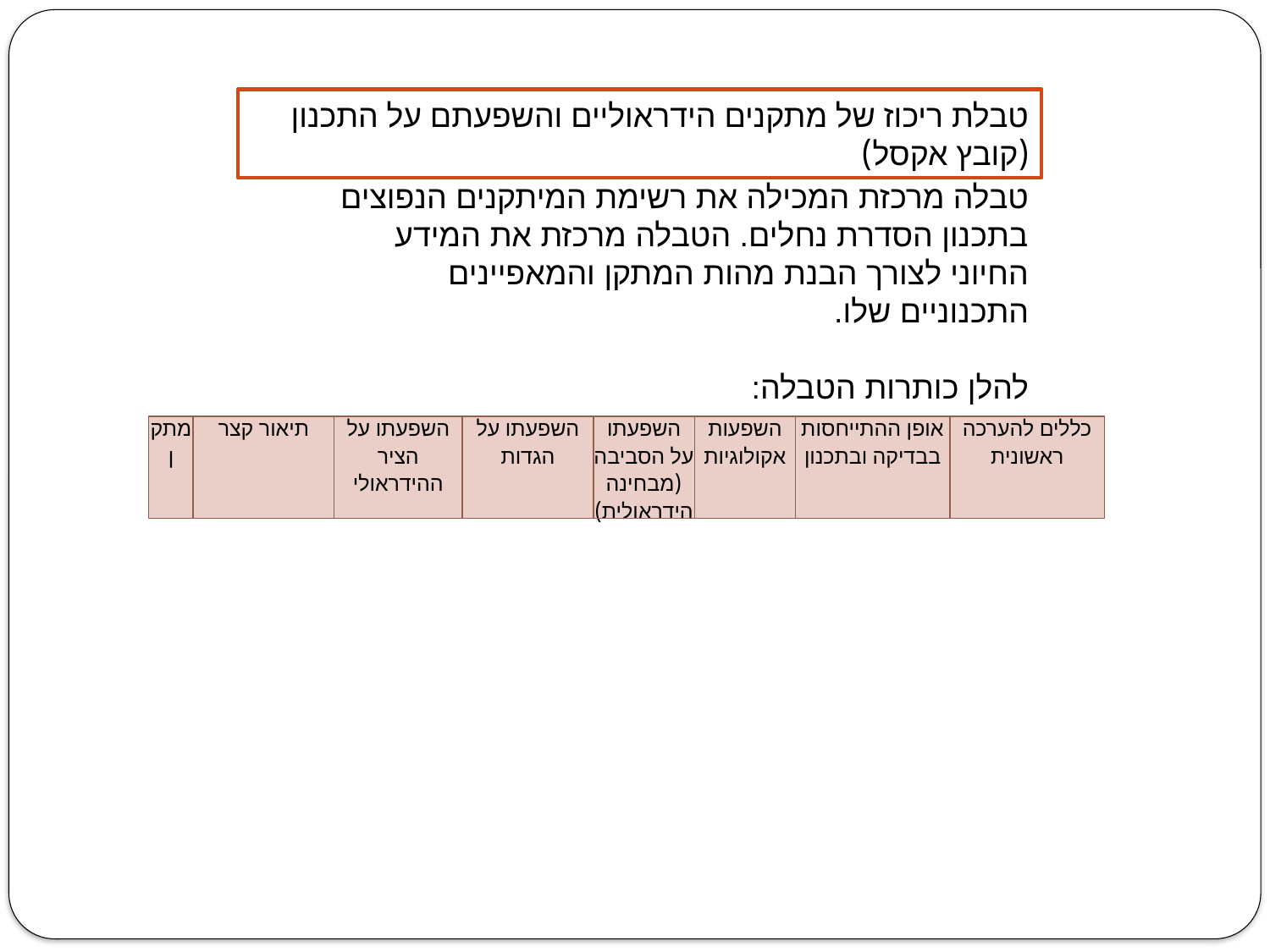

טבלת ריכוז של מתקנים הידראוליים והשפעתם על התכנון (קובץ אקסל)
טבלה מרכזת המכילה את רשימת המיתקנים הנפוצים בתכנון הסדרת נחלים. הטבלה מרכזת את המידע החיוני לצורך הבנת מהות המתקן והמאפיינים התכנוניים שלו.

להלן כותרות הטבלה:
| מתקן | תיאור קצר | השפעתו על הציר ההידראולי | השפעתו על הגדות | השפעתו על הסביבה (מבחינה הידראולית) | השפעות אקולוגיות | אופן ההתייחסות בבדיקה ובתכנון | כללים להערכה ראשונית |
| --- | --- | --- | --- | --- | --- | --- | --- |